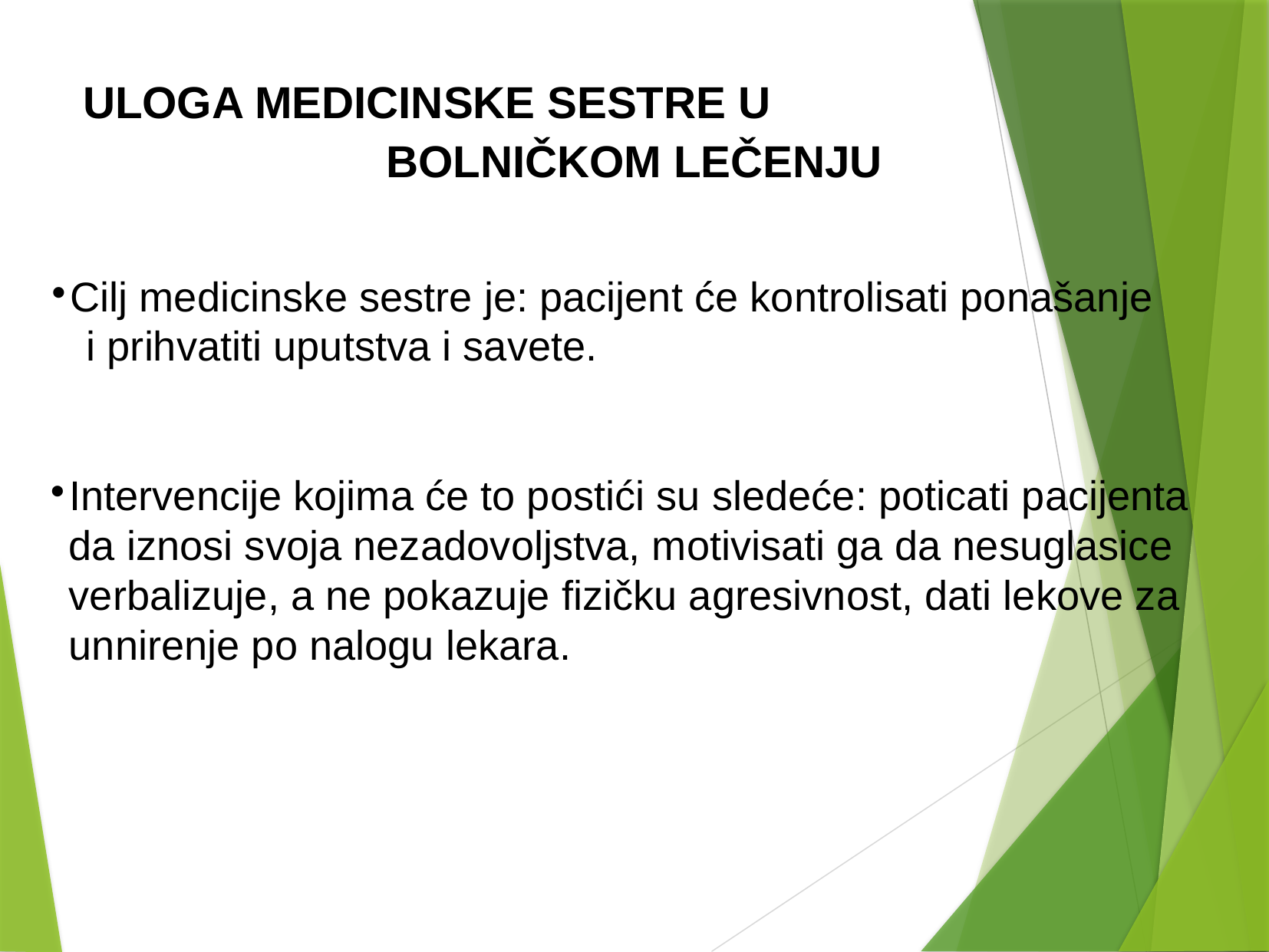

ULOGA MEDICINSKE SESTRE U
BOLNIČKOM LEČENJU
Cilj medicinske sestre je: pacijent će kontrolisati ponašanje        i prihvatiti uputstva i savete.

Intervencije kojima će to postići su sledeće: poticati pacijenta da iznosi svoja nezadovoljstva, motivisati ga da nesuglasice verbalizuje, a ne pokazuje fizičku agresivnost, dati lekove za unnirenje po nalogu lekara.